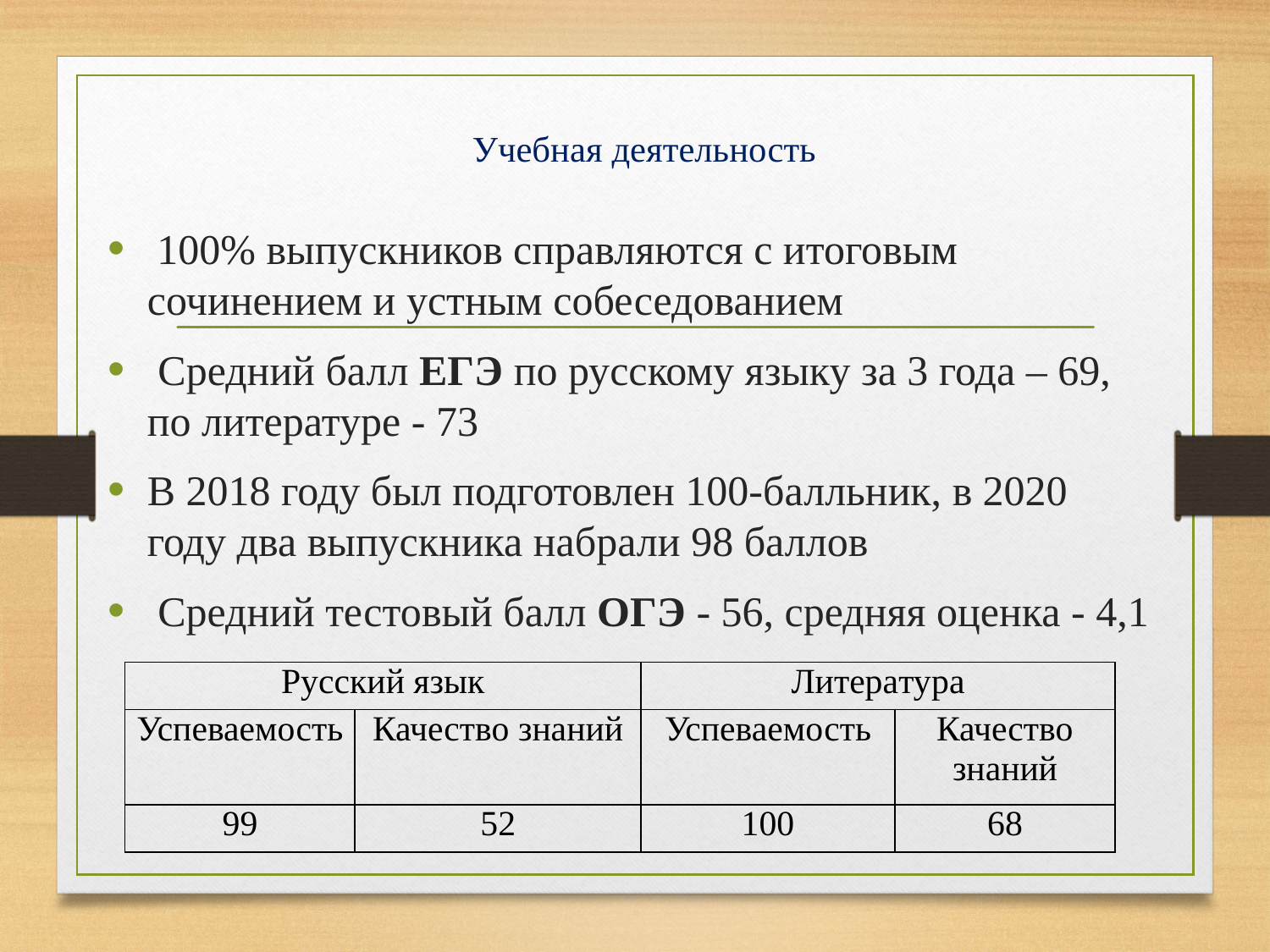

# Учебная деятельность
 100% выпускников справляются с итоговым сочинением и устным собеседованием
 Cредний балл ЕГЭ по русскому языку за 3 года – 69, по литературе - 73
В 2018 году был подготовлен 100-балльник, в 2020 году два выпускника набрали 98 баллов
 Средний тестовый балл ОГЭ - 56, средняя оценка - 4,1
| Русский язык |  | Литерaтурa |  |
| --- | --- | --- | --- |
| Успеваемость | Качество знаний | Успеваемость | Качество знаний |
| 99 | 52 | 100 | 68 |